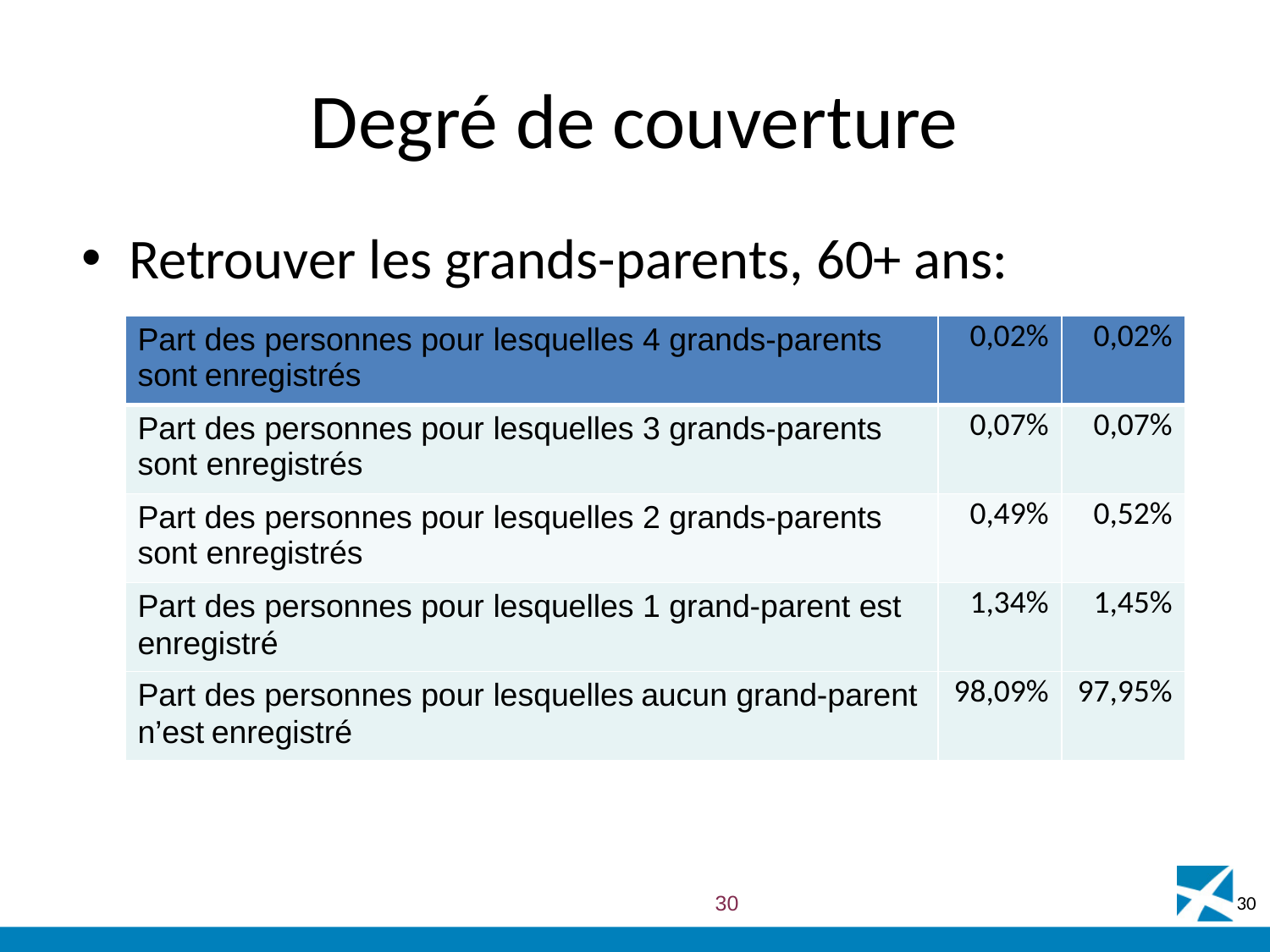

# Degré de couverture
Retrouver les grands-parents, 60+ ans:

| Part des personnes pour lesquelles 4 grands-parents sont enregistrés | 0,02% | 0,02% |
| --- | --- | --- |
| Part des personnes pour lesquelles 3 grands-parents sont enregistrés | 0,07% | 0,07% |
| Part des personnes pour lesquelles 2 grands-parents sont enregistrés | 0,49% | 0,52% |
| Part des personnes pour lesquelles 1 grand-parent est enregistré | 1,34% | 1,45% |
| Part des personnes pour lesquelles aucun grand-parent n’est enregistré | 98,09% | 97,95% |
30